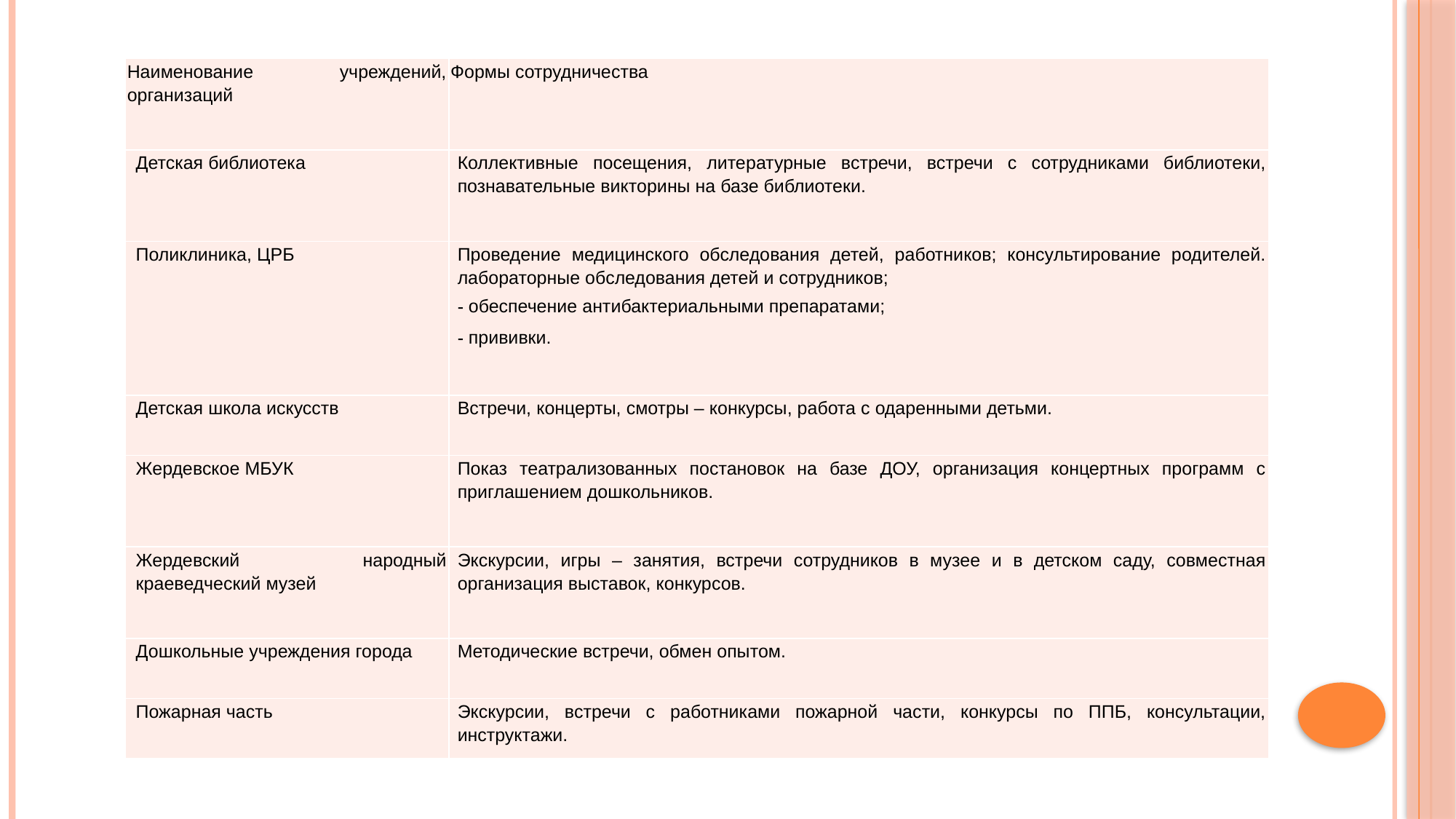

| Наименование учреждений, организаций | Формы сотрудничества |
| --- | --- |
| Детская библиотека | Коллективные посещения, литературные встречи, встречи с сотрудниками библиотеки, познавательные викторины на базе библиотеки. |
| Поликлиника, ЦРБ | Проведение медицинского обследования детей, работников; консультирование родителей. лабораторные обследования детей и сотрудников; - обеспечение антибактериальными препаратами; - прививки. |
| Детская школа искусств | Встречи, концерты, смотры – конкурсы, работа с одаренными детьми. |
| Жердевское МБУК | Показ театрализованных постановок на базе ДОУ, организация концертных программ с приглашением дошкольников. |
| Жердевский народный краеведческий музей | Экскурсии, игры – занятия, встречи сотрудников в музее и в детском саду, совместная организация выставок, конкурсов. |
| Дошкольные учреждения города | Методические встречи, обмен опытом. |
| Пожарная часть | Экскурсии, встречи с работниками пожарной части, конкурсы по ППБ, консультации, инструктажи. |